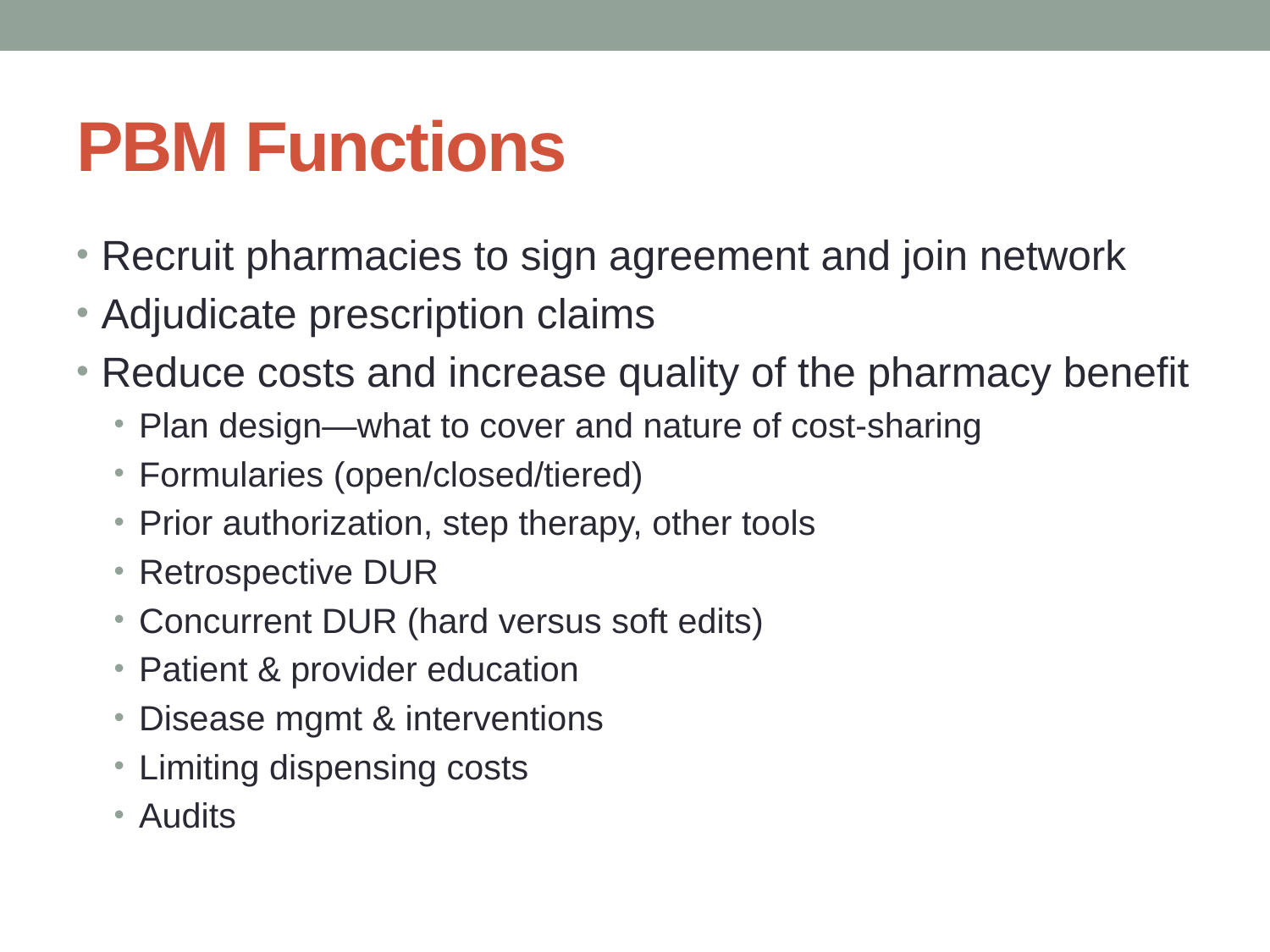

# PBM Functions
Recruit pharmacies to sign agreement and join network
Adjudicate prescription claims
Reduce costs and increase quality of the pharmacy benefit
Plan design—what to cover and nature of cost-sharing
Formularies (open/closed/tiered)
Prior authorization, step therapy, other tools
Retrospective DUR
Concurrent DUR (hard versus soft edits)
Patient & provider education
Disease mgmt & interventions
Limiting dispensing costs
Audits